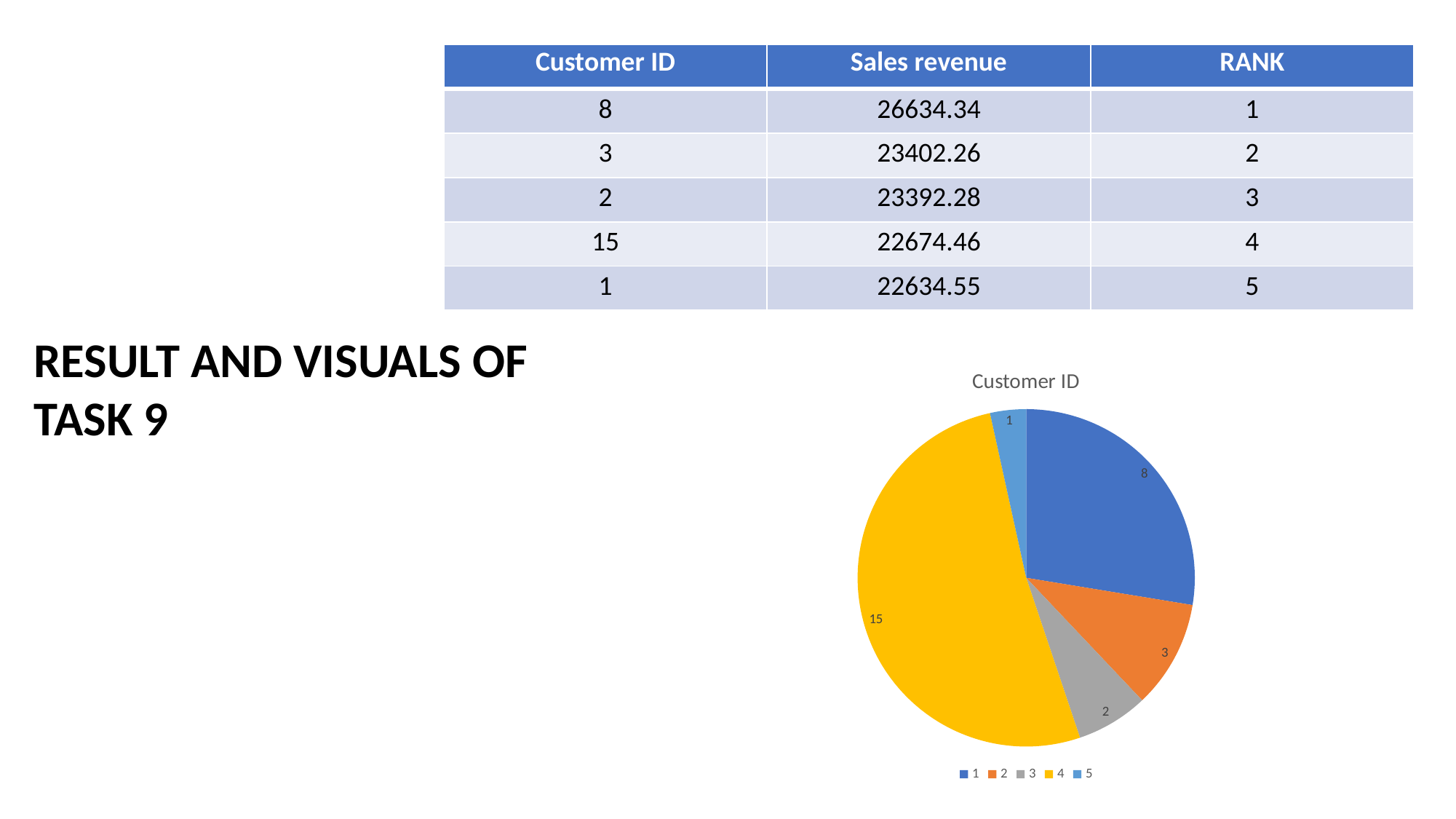

| Customer ID | Sales revenue | RANK |
| --- | --- | --- |
| 8 | 26634.34 | 1 |
| 3 | 23402.26 | 2 |
| 2 | 23392.28 | 3 |
| 15 | 22674.46 | 4 |
| 1 | 22634.55 | 5 |
RESULT AND VISUALS OF TASK 9

### Chart:

| Category | Customer ID | Sales revenue |
|---|---|---|